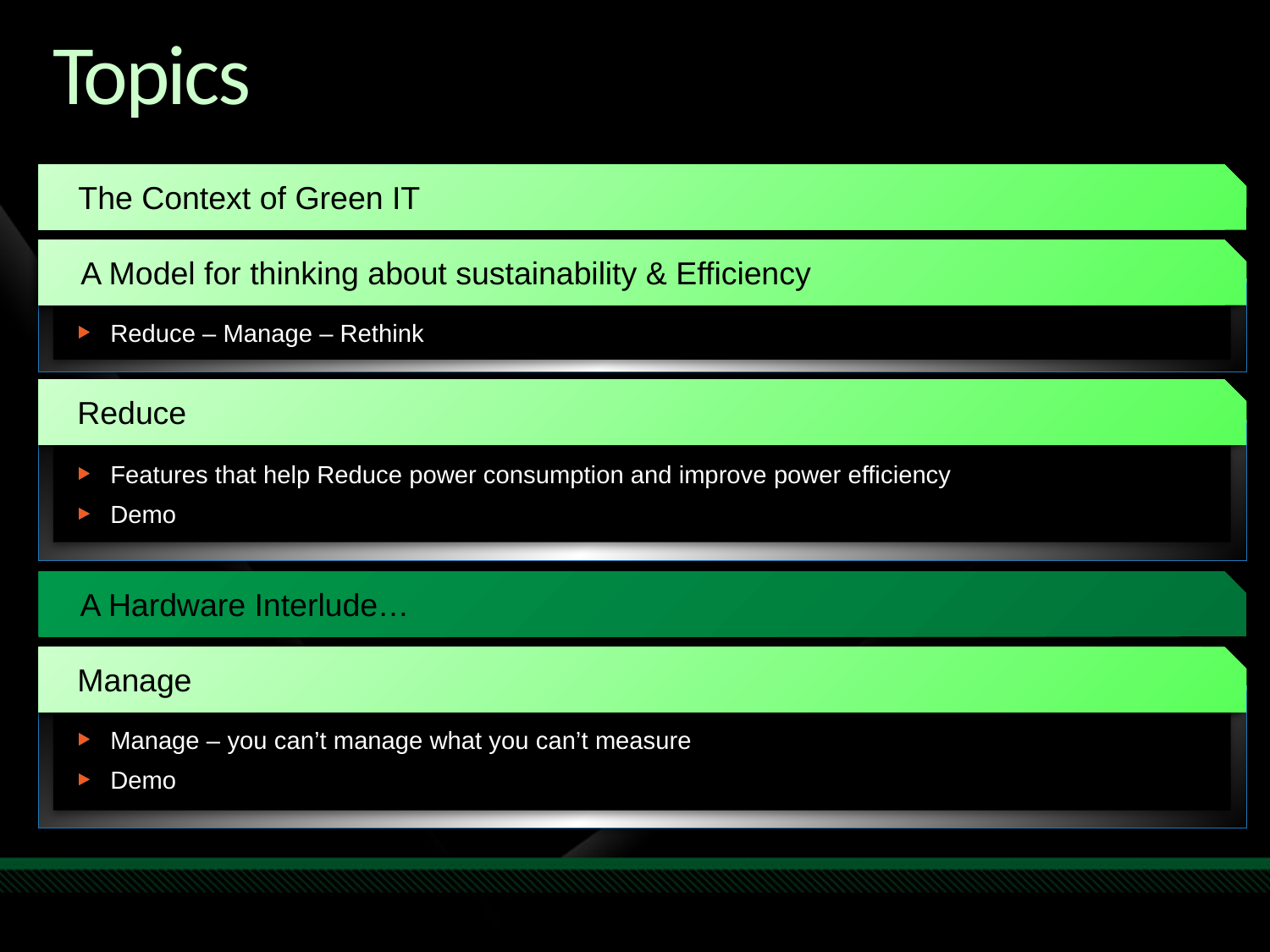

# Topics

The Context of Green IT

A Model for thinking about sustainability & Efficiency

Reduce – Manage – Rethink

Reduce

Features that help Reduce power consumption and improve power efficiency
Demo

A Hardware Interlude…

Manage

Manage – you can’t manage what you can’t measure
Demo